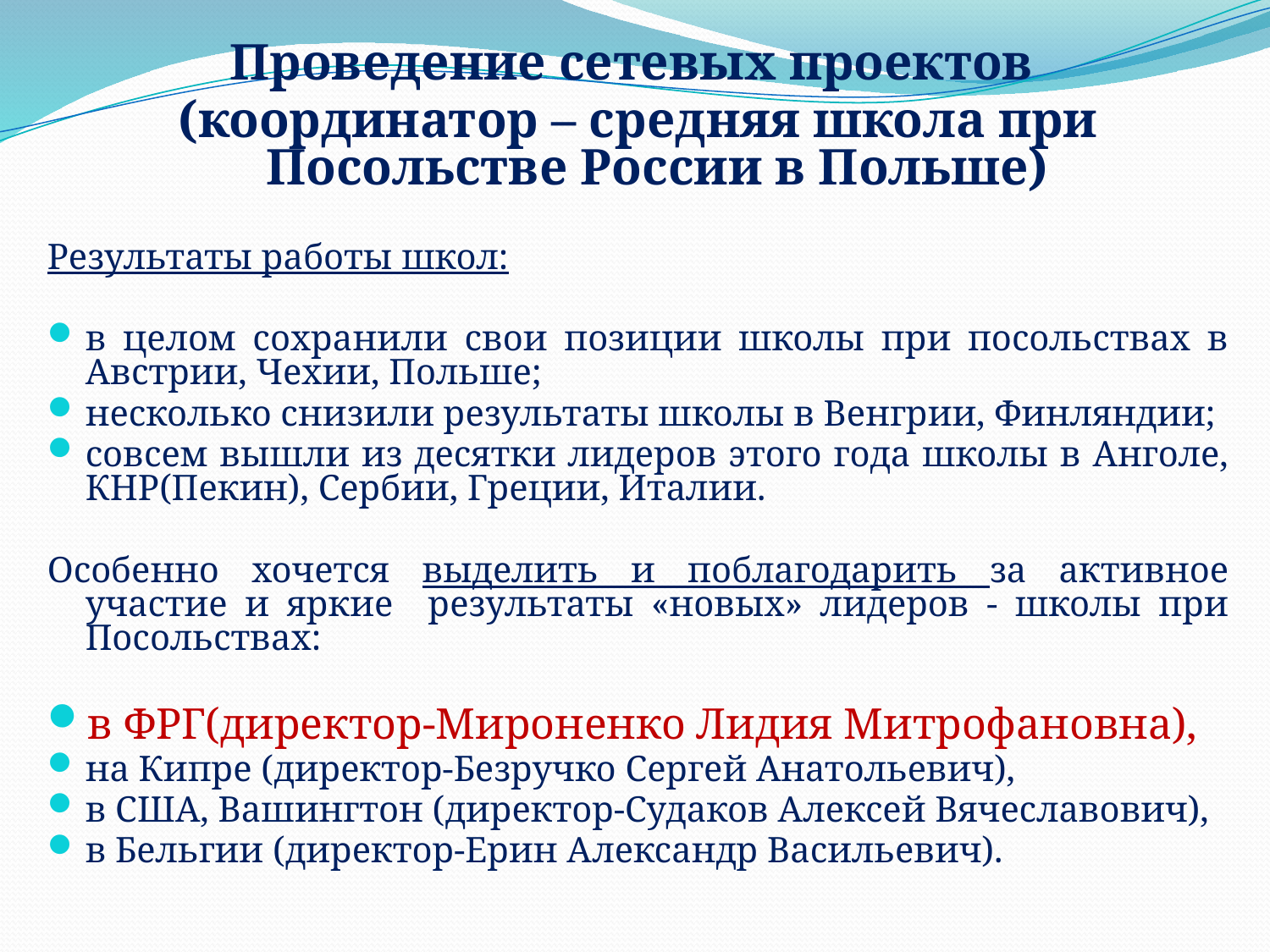

Проведение сетевых проектов
(координатор – средняя школа при Посольстве России в Польше)

Результаты работы школ:

в целом сохранили свои позиции школы при посольствах в Австрии, Чехии, Польше;
несколько снизили результаты школы в Венгрии, Финляндии;
совсем вышли из десятки лидеров этого года школы в Анголе, КНР(Пекин), Сербии, Греции, Италии.

Особенно хочется выделить и поблагодарить за активное участие и яркие  результаты «новых» лидеров - школы при Посольствах:

в ФРГ(директор-Мироненко Лидия Митрофановна),
на Кипре (директор-Безручко Сергей Анатольевич),
в США, Вашингтон (директор-Судаков Алексей Вячеславович),
в Бельгии (директор-Ерин Александр Васильевич).